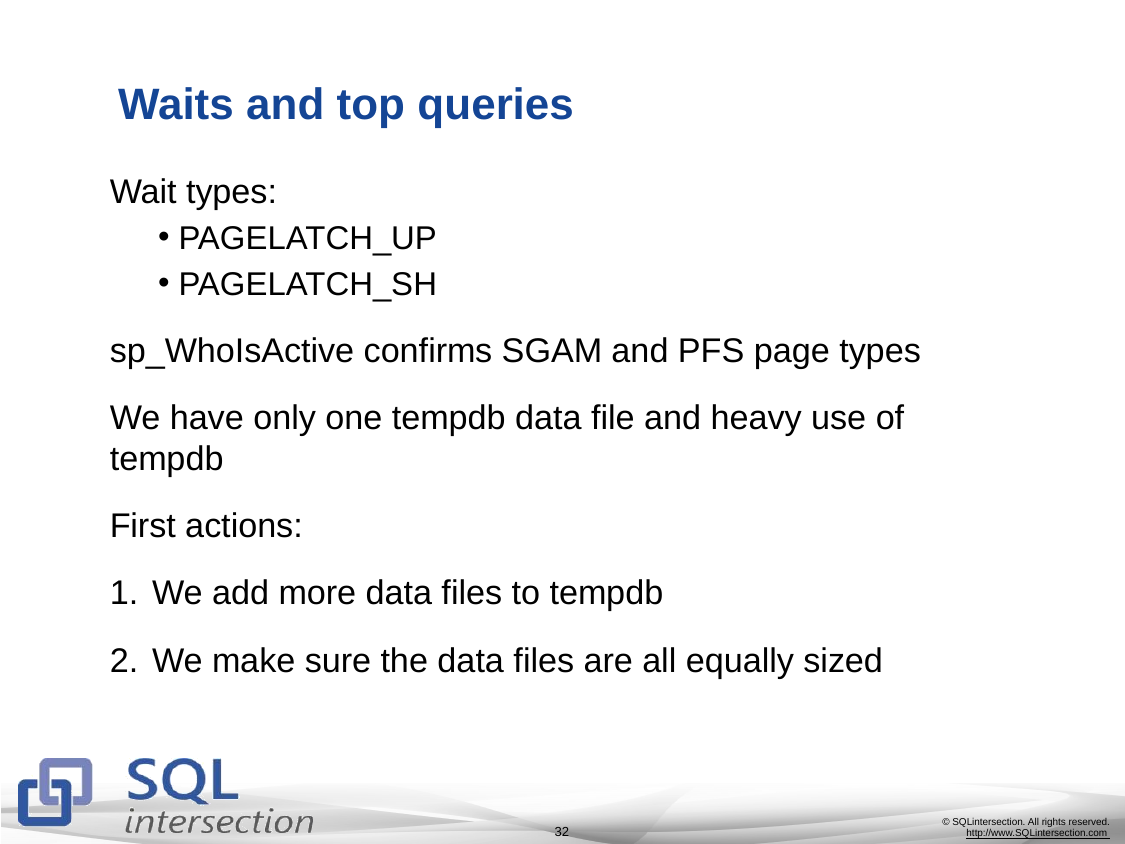

# Waits and top queries
Wait types:
PAGELATCH_UP
PAGELATCH_SH
sp_WhoIsActive confirms SGAM and PFS page types
We have only one tempdb data file and heavy use of tempdb
First actions:
We add more data files to tempdb
We make sure the data files are all equally sized